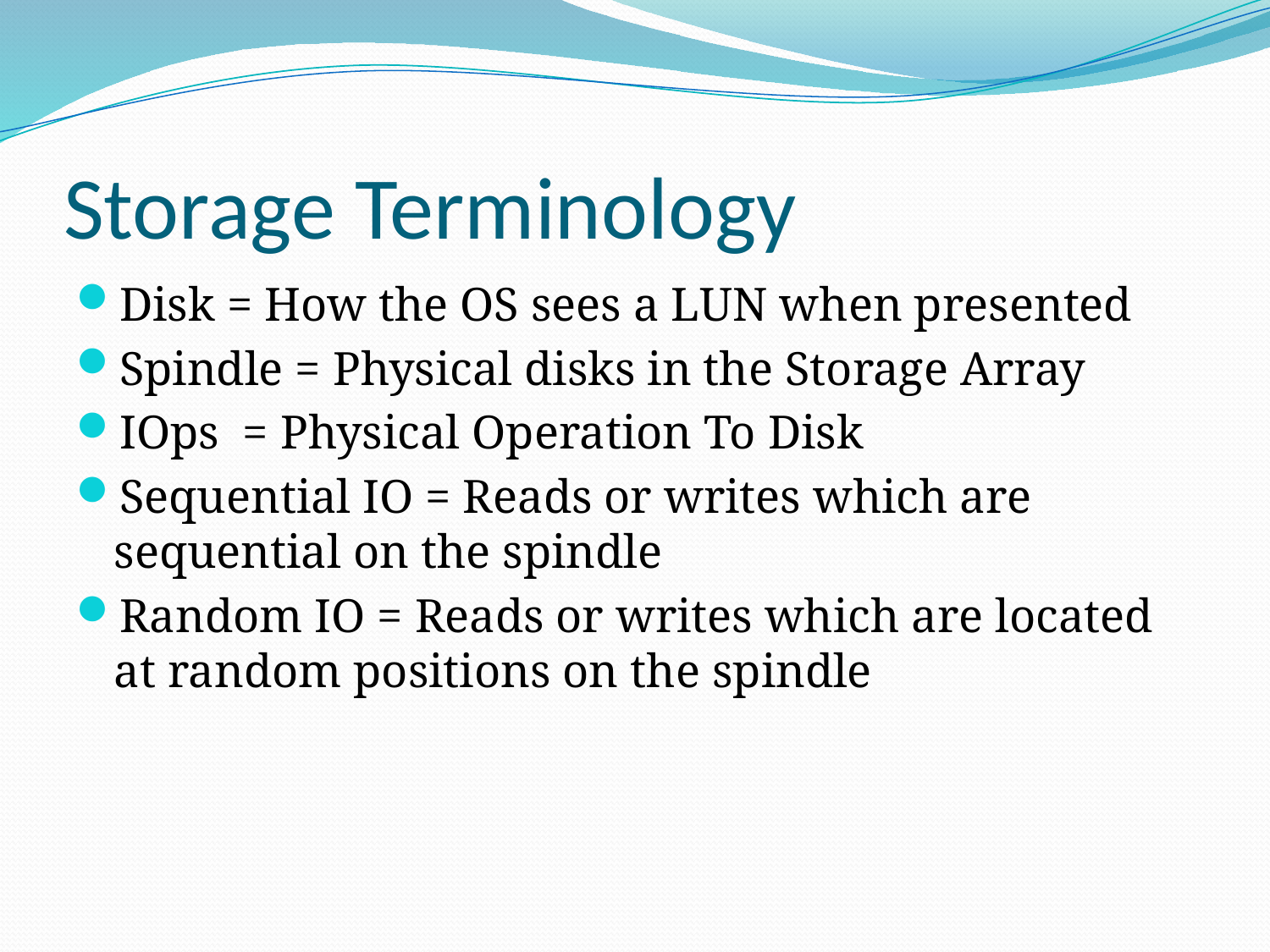

# Storage Terminology
Disk = How the OS sees a LUN when presented
Spindle = Physical disks in the Storage Array
IOps  = Physical Operation To Disk
Sequential IO = Reads or writes which are sequential on the spindle
Random IO = Reads or writes which are located at random positions on the spindle